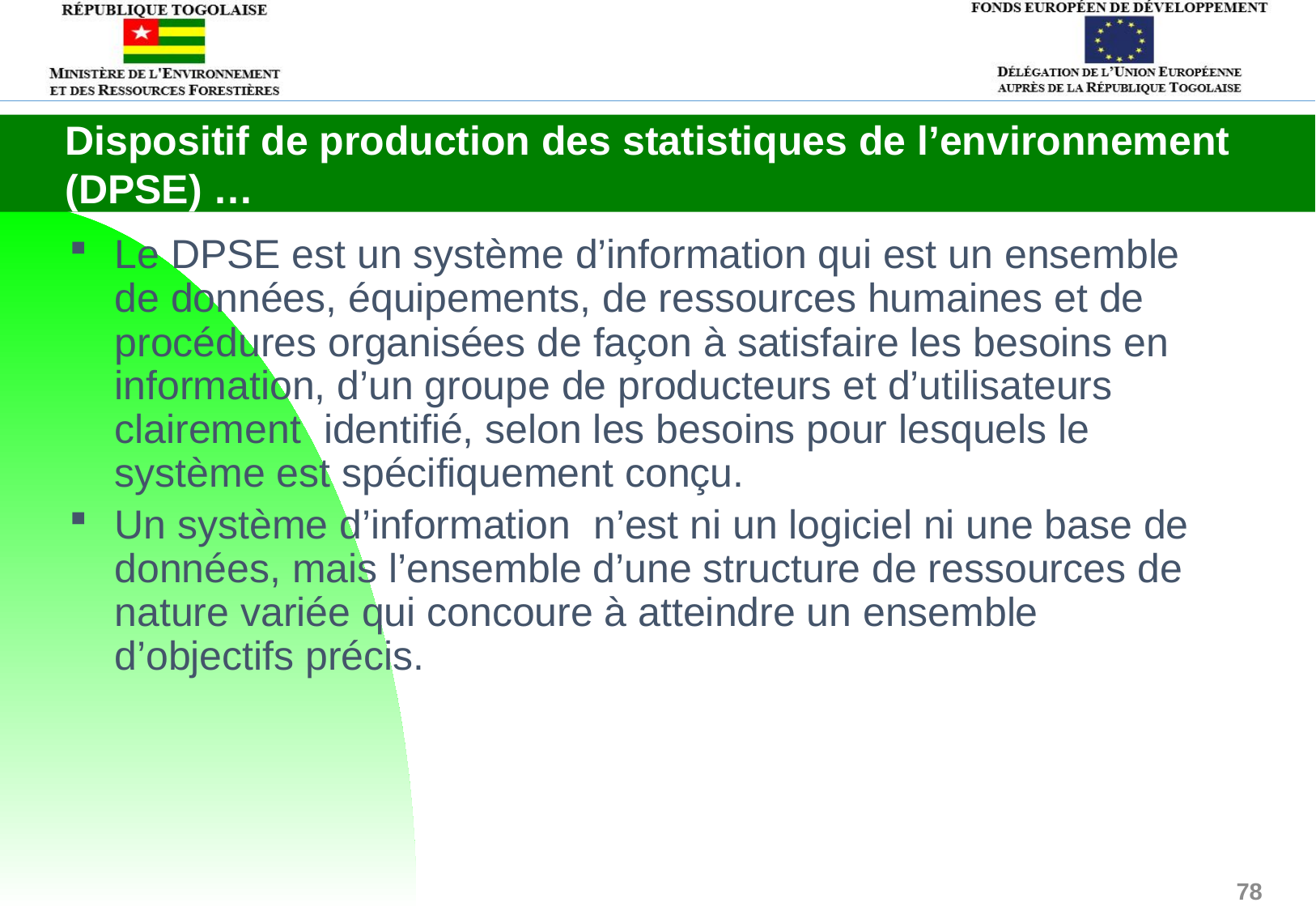

Dispositif de production des statistiques de l’environnement (DPSE) …
Le DPSE est un système d’information qui est un ensemble de données, équipements, de ressources humaines et de procédures organisées de façon à satisfaire les besoins en information, d’un groupe de producteurs et d’utilisateurs clairement  identifié, selon les besoins pour lesquels le système est spécifiquement conçu.
Un système d’information  n’est ni un logiciel ni une base de données, mais l’ensemble d’une structure de ressources de nature variée qui concoure à atteindre un ensemble d’objectifs précis.
78